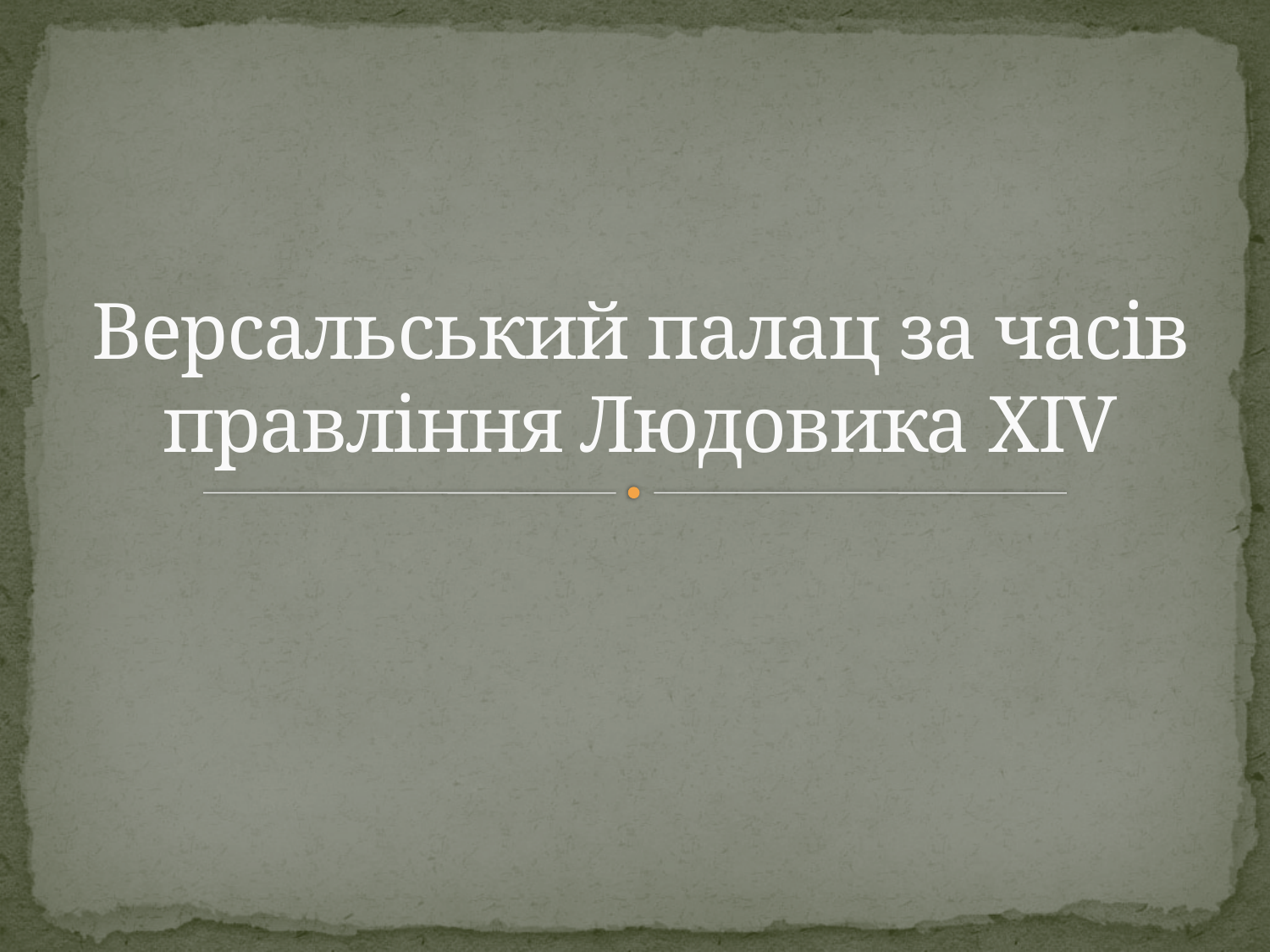

# Версальський палац за часів правління Людовика XIV